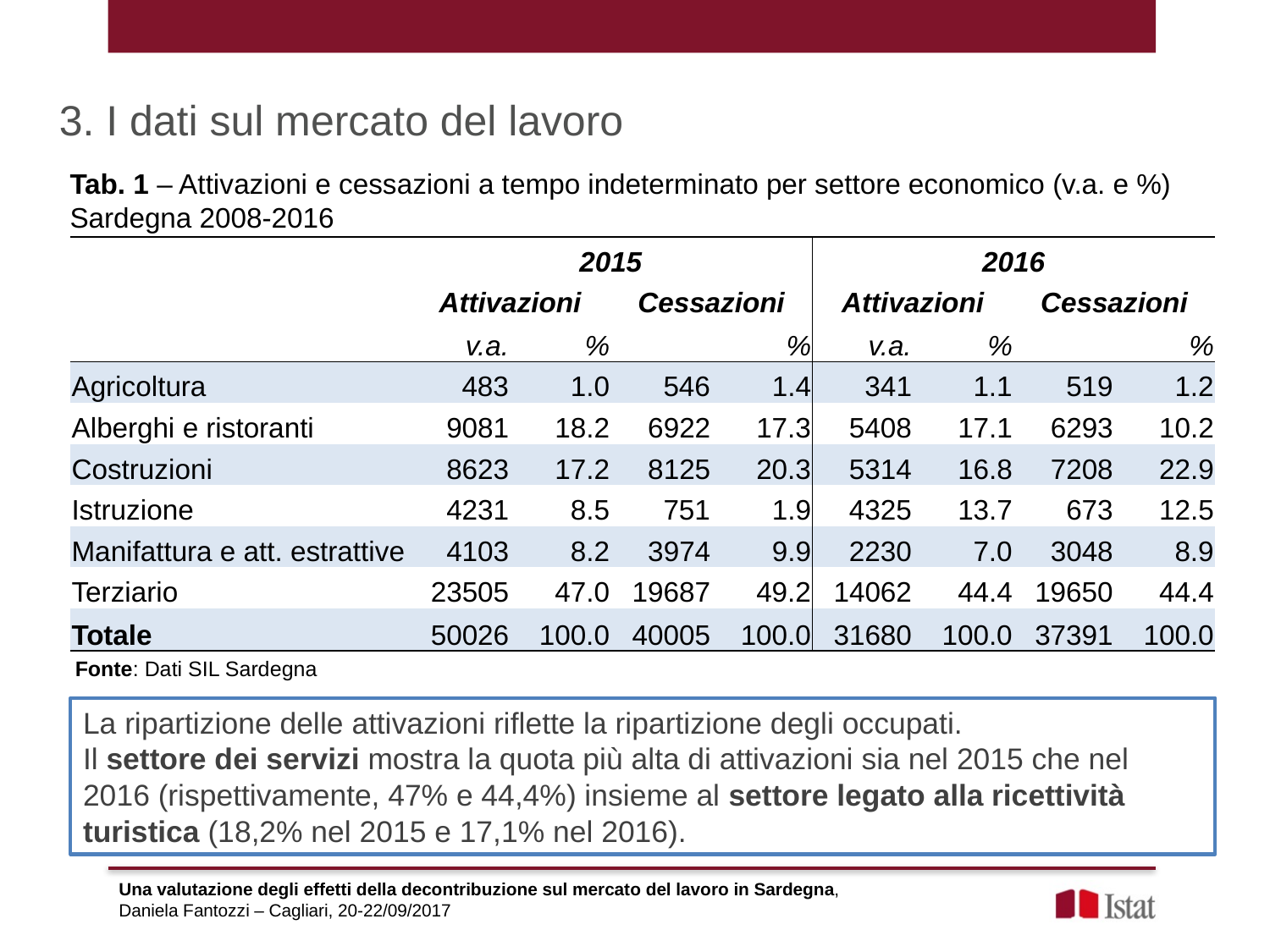

3. I dati sul mercato del lavoro
Tab. 1 – Attivazioni e cessazioni a tempo indeterminato per settore economico (v.a. e %) Sardegna 2008-2016
|  | 2015 |  |  |  | 2016 |  |  |  |
| --- | --- | --- | --- | --- | --- | --- | --- | --- |
|  | Attivazioni |  | Cessazioni |  | Attivazioni |  | Cessazioni |  |
|  | v.a. | % |  | % | v.a. | % |  | % |
| Agricoltura | 483 | 1.0 | 546 | 1.4 | 341 | 1.1 | 519 | 1.2 |
| Alberghi e ristoranti | 9081 | 18.2 | 6922 | 17.3 | 5408 | 17.1 | 6293 | 10.2 |
| Costruzioni | 8623 | 17.2 | 8125 | 20.3 | 5314 | 16.8 | 7208 | 22.9 |
| Istruzione | 4231 | 8.5 | 751 | 1.9 | 4325 | 13.7 | 673 | 12.5 |
| Manifattura e att. estrattive | 4103 | 8.2 | 3974 | 9.9 | 2230 | 7.0 | 3048 | 8.9 |
| Terziario | 23505 | 47.0 | 19687 | 49.2 | 14062 | 44.4 | 19650 | 44.4 |
| Totale | 50026 | 100.0 | 40005 | 100.0 | 31680 | 100.0 | 37391 | 100.0 |
Titolo tabella
Fonte: Dati SIL Sardegna

La ripartizione delle attivazioni riflette la ripartizione degli occupati.
Il settore dei servizi mostra la quota più alta di attivazioni sia nel 2015 che nel 2016 (rispettivamente, 47% e 44,4%) insieme al settore legato alla ricettività turistica (18,2% nel 2015 e 17,1% nel 2016).
Una valutazione degli effetti della decontribuzione sul mercato del lavoro in Sardegna,
Daniela Fantozzi – Cagliari, 20-22/09/2017